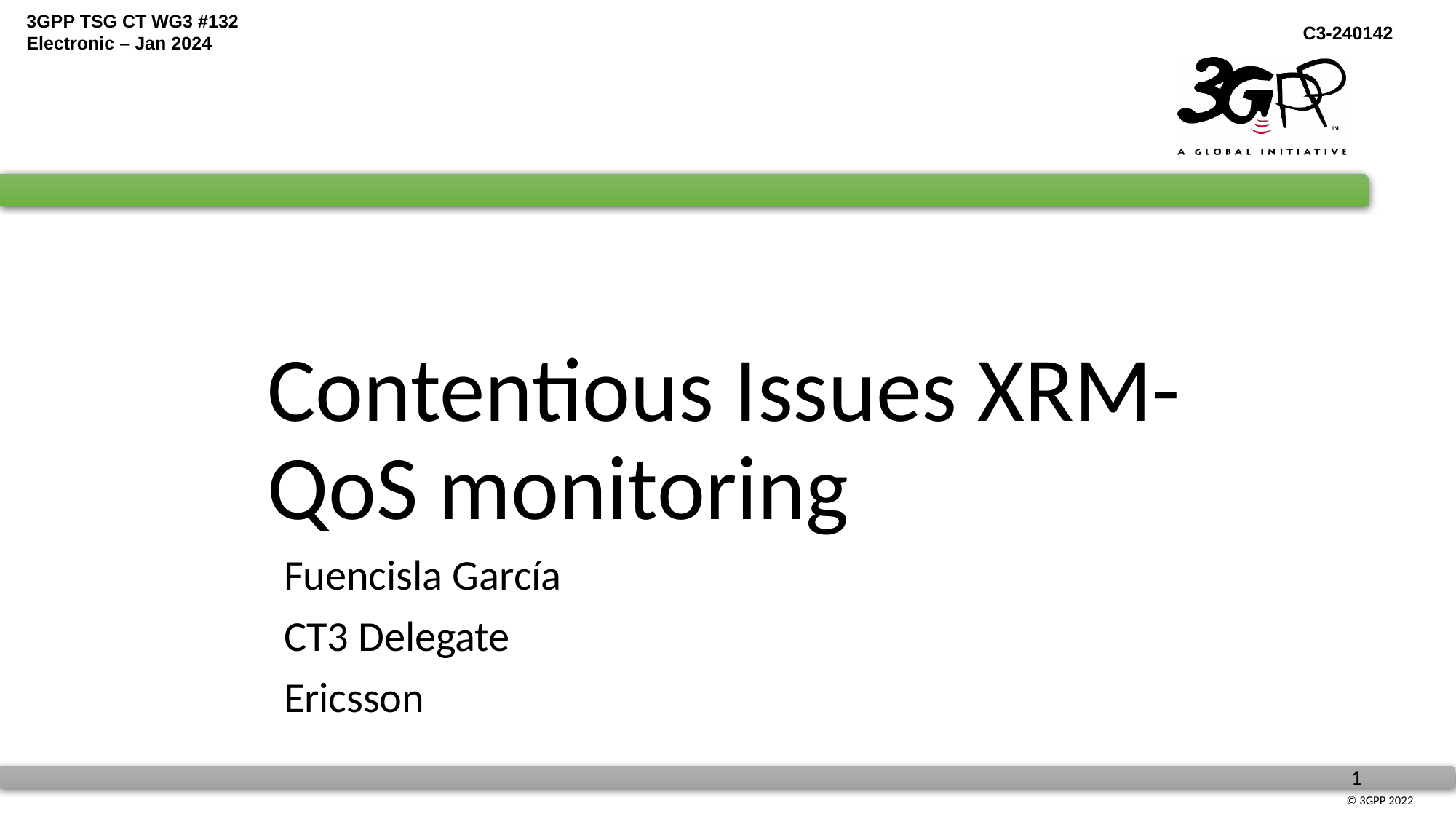

# Contentious Issues XRM-QoS monitoring
Fuencisla García
CT3 Delegate
Ericsson